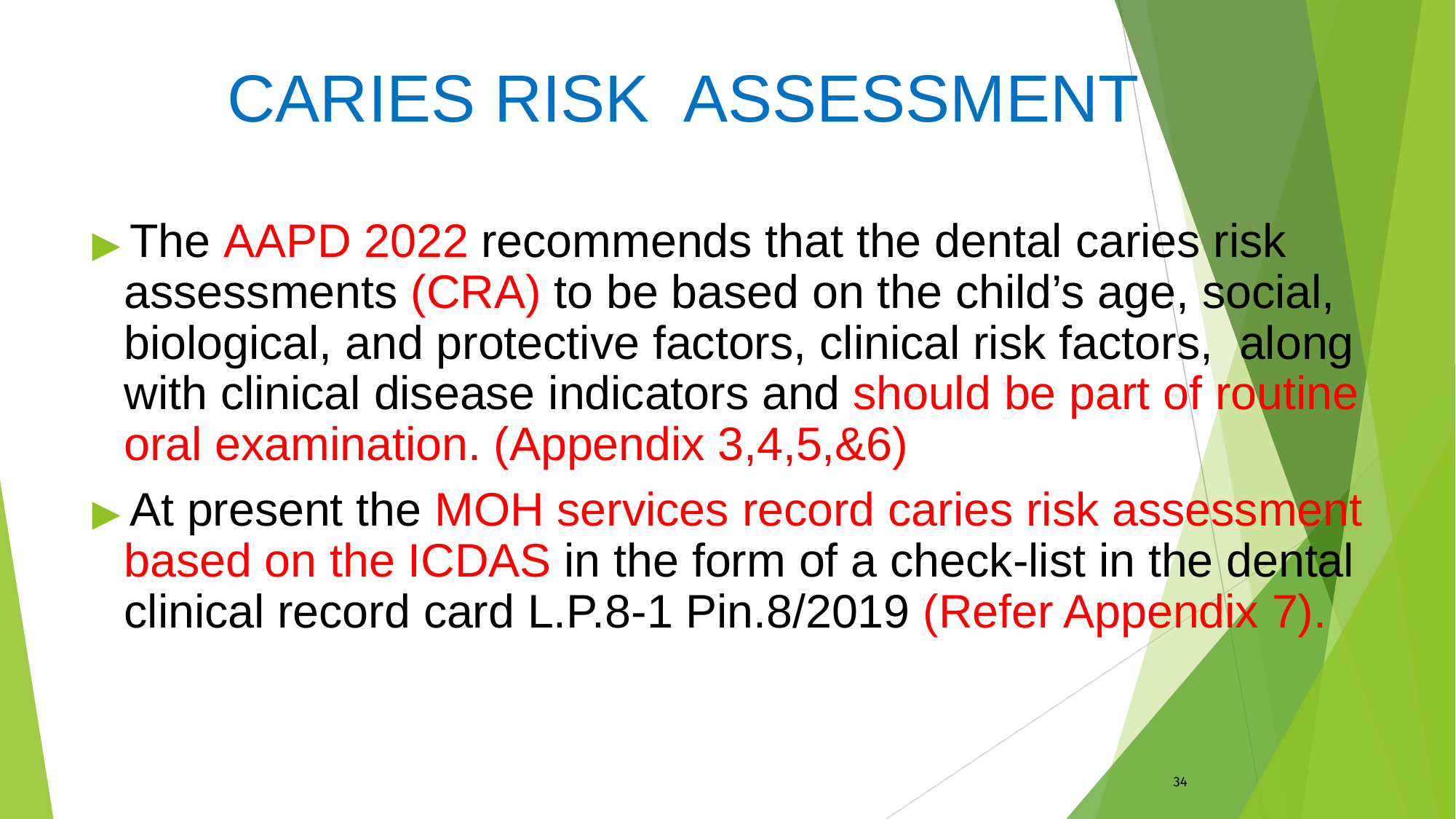

# CARIES RISK  ASSESSMENT
The AAPD 2022 recommends that the dental caries risk assessments (CRA) to be based on the child’s age, social, biological, and protective factors, clinical risk factors,  along with clinical disease indicators and should be part of routine oral examination. (Appendix 3,4,5,&6)
At present the MOH services record caries risk assessment based on the ICDAS in the form of a check-list in the dental clinical record card L.P.8-1 Pin.8/2019 (Refer Appendix 7).

34